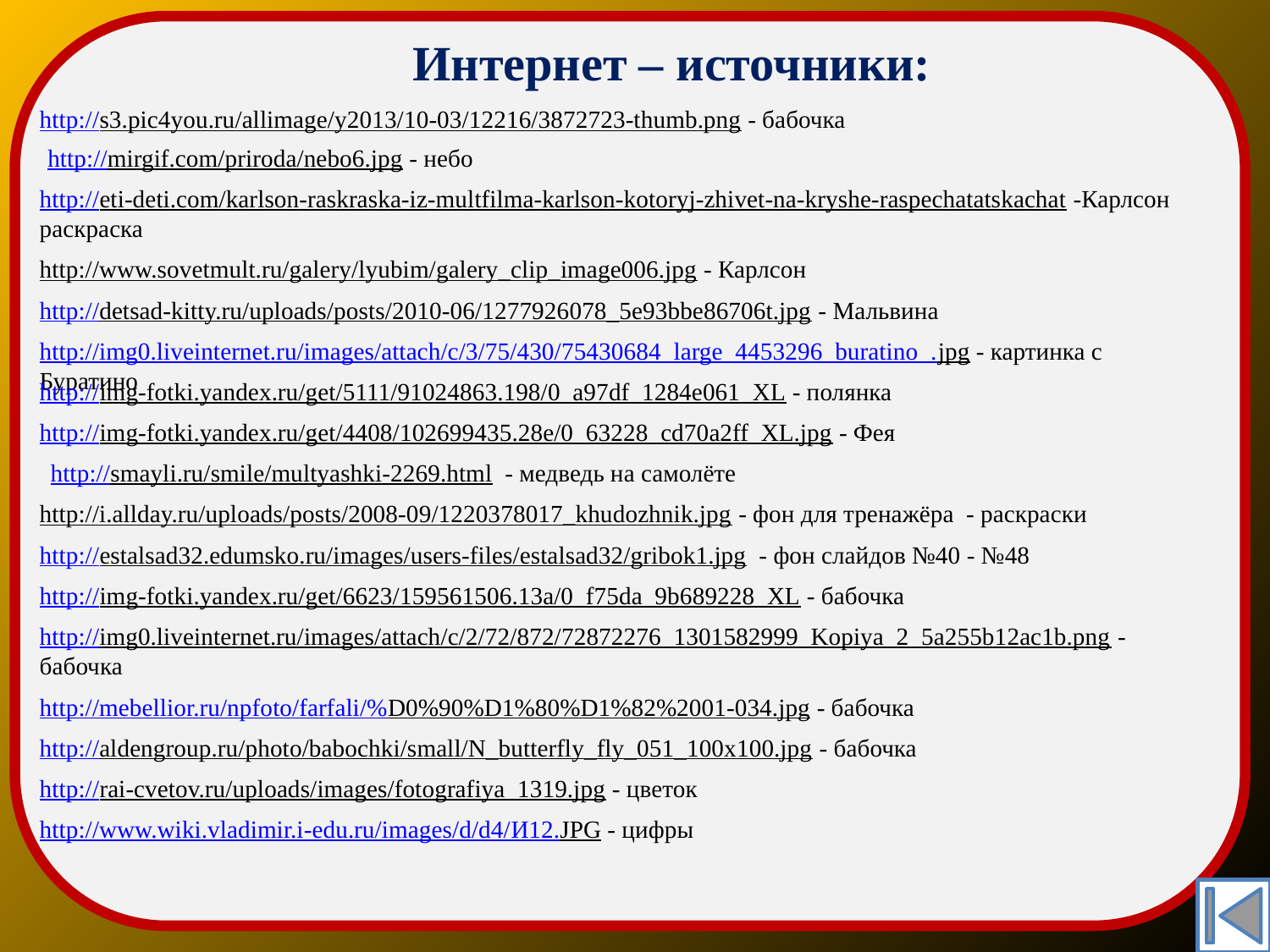

Интернет – источники:
http://s3.pic4you.ru/allimage/y2013/10-03/12216/3872723-thumb.png - бабочка
http://mirgif.com/priroda/nebo6.jpg - небо
http://eti-deti.com/karlson-raskraska-iz-multfilma-karlson-kotoryj-zhivet-na-kryshe-raspechatatskachat -Карлсон раскраска
http://www.sovetmult.ru/galery/lyubim/galery_clip_image006.jpg - Карлсон
http://detsad-kitty.ru/uploads/posts/2010-06/1277926078_5e93bbe86706t.jpg - Мальвина
http://img0.liveinternet.ru/images/attach/c/3/75/430/75430684_large_4453296_buratino_.jpg - картинка с Буратино
http://img-fotki.yandex.ru/get/5111/91024863.198/0_a97df_1284e061_XL - полянка
http://img-fotki.yandex.ru/get/4408/102699435.28e/0_63228_cd70a2ff_XL.jpg - Фея
http://smayli.ru/smile/multyashki-2269.html  - медведь на самолёте
http://i.allday.ru/uploads/posts/2008-09/1220378017_khudozhnik.jpg - фон для тренажёра  - раскраски
http://estalsad32.edumsko.ru/images/users-files/estalsad32/gribok1.jpg  - фон слайдов №40 - №48
http://img-fotki.yandex.ru/get/6623/159561506.13a/0_f75da_9b689228_XL - бабочка
http://img0.liveinternet.ru/images/attach/c/2/72/872/72872276_1301582999_Kopiya_2_5a255b12ac1b.png - бабочка
http://mebellior.ru/npfoto/farfali/%D0%90%D1%80%D1%82%2001-034.jpg - бабочка
http://aldengroup.ru/photo/babochki/small/N_butterfly_fly_051_100x100.jpg - бабочка
http://rai-cvetov.ru/uploads/images/fotografiya_1319.jpg - цветок
http://www.wiki.vladimir.i-edu.ru/images/d/d4/И12.JPG - цифры